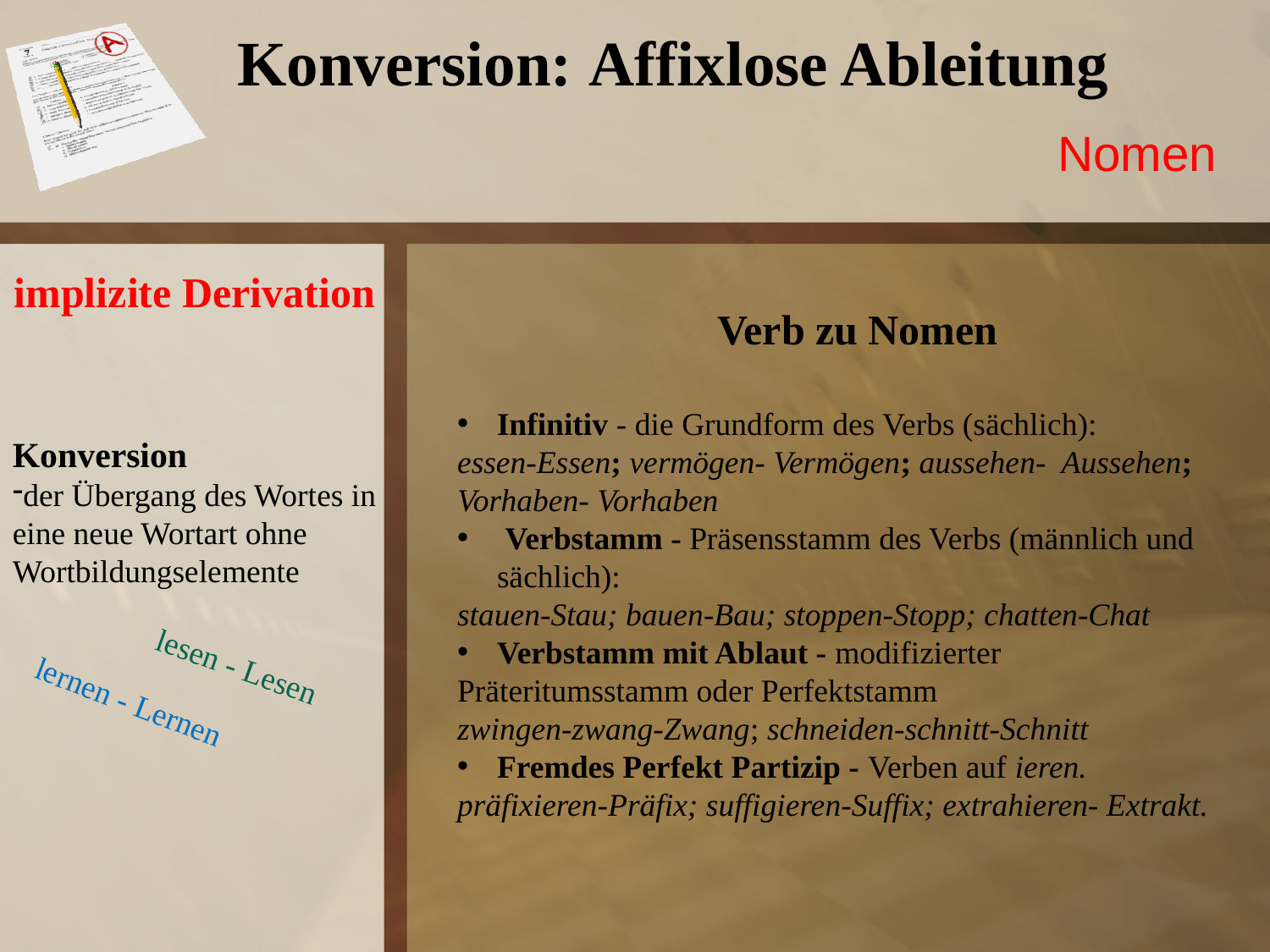

Konversion: Affixlose Ableitung
Nomen
implizite Derivation
Verb zu Nomen

Infinitiv - die Grundform des Verbs (sächlich):
essen-Essen; vermögen- Vermögen; aussehen-  Aussehen; Vorhaben- Vorhaben
 Verbstamm - Präsensstamm des Verbs (männlich und sächlich):
stauen-Stau; bauen-Bau; stoppen-Stopp; chatten-Chat
Verbstamm mit Ablaut - modifizierter
Präteritumsstamm oder Perfektstamm
zwingen-zwang-Zwang; schneiden-schnitt-Schnitt
Fremdes Perfekt Partizip - Verben auf ieren.
präfixieren-Präfix; suffigieren-Suffix; extrahieren- Extrakt.
Konversion
der Übergang des Wortes in eine neue Wortart ohne Wortbildungselemente
lesen - Lesen
lernen - Lernen